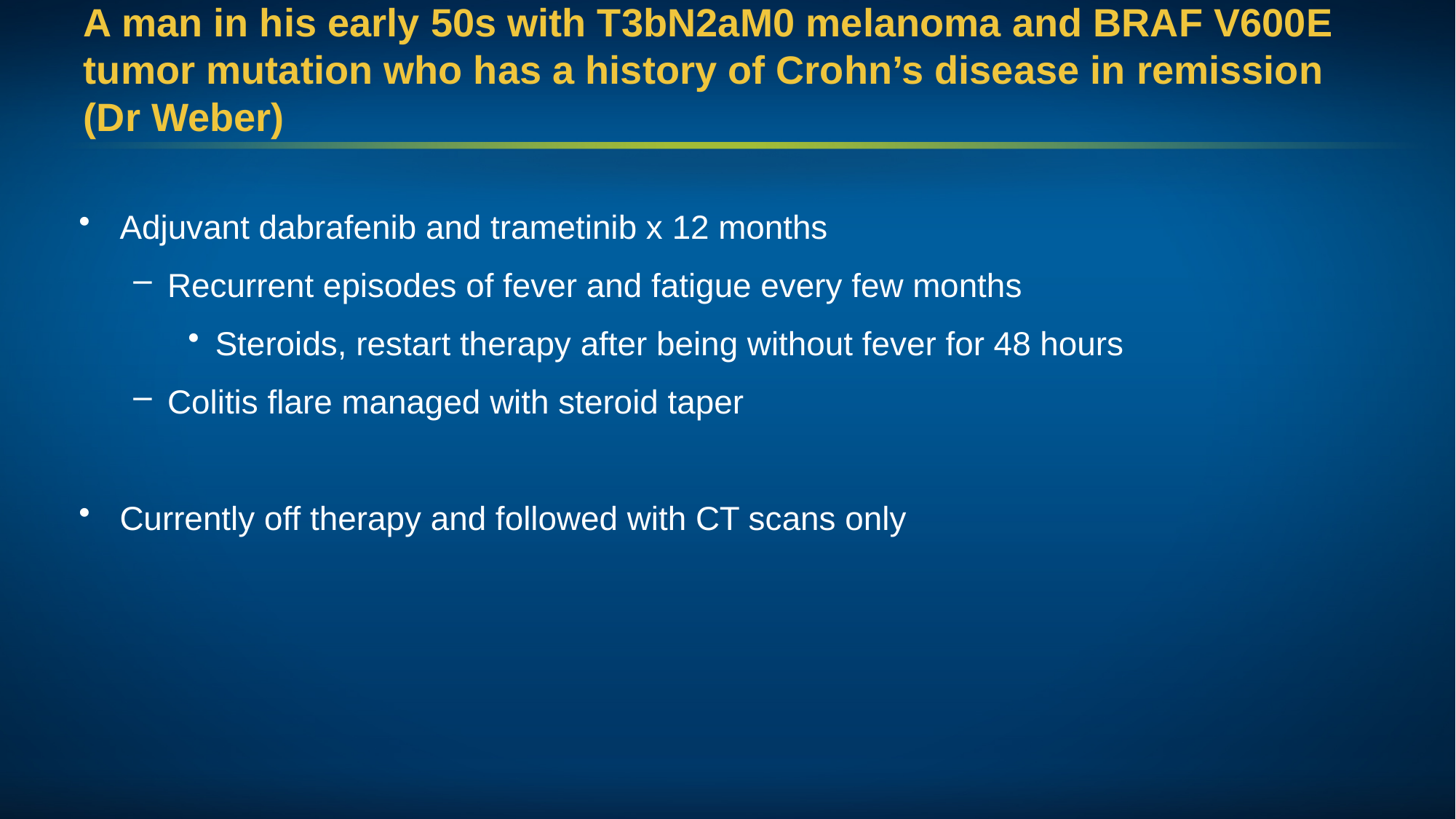

# A man in his early 50s with T3bN2aM0 melanoma and BRAF V600E tumor mutation who has a history of Crohn’s disease in remission (Dr Weber)
Adjuvant dabrafenib and trametinib x 12 months
Recurrent episodes of fever and fatigue every few months
Steroids, restart therapy after being without fever for 48 hours
Colitis flare managed with steroid taper

Currently off therapy and followed with CT scans only